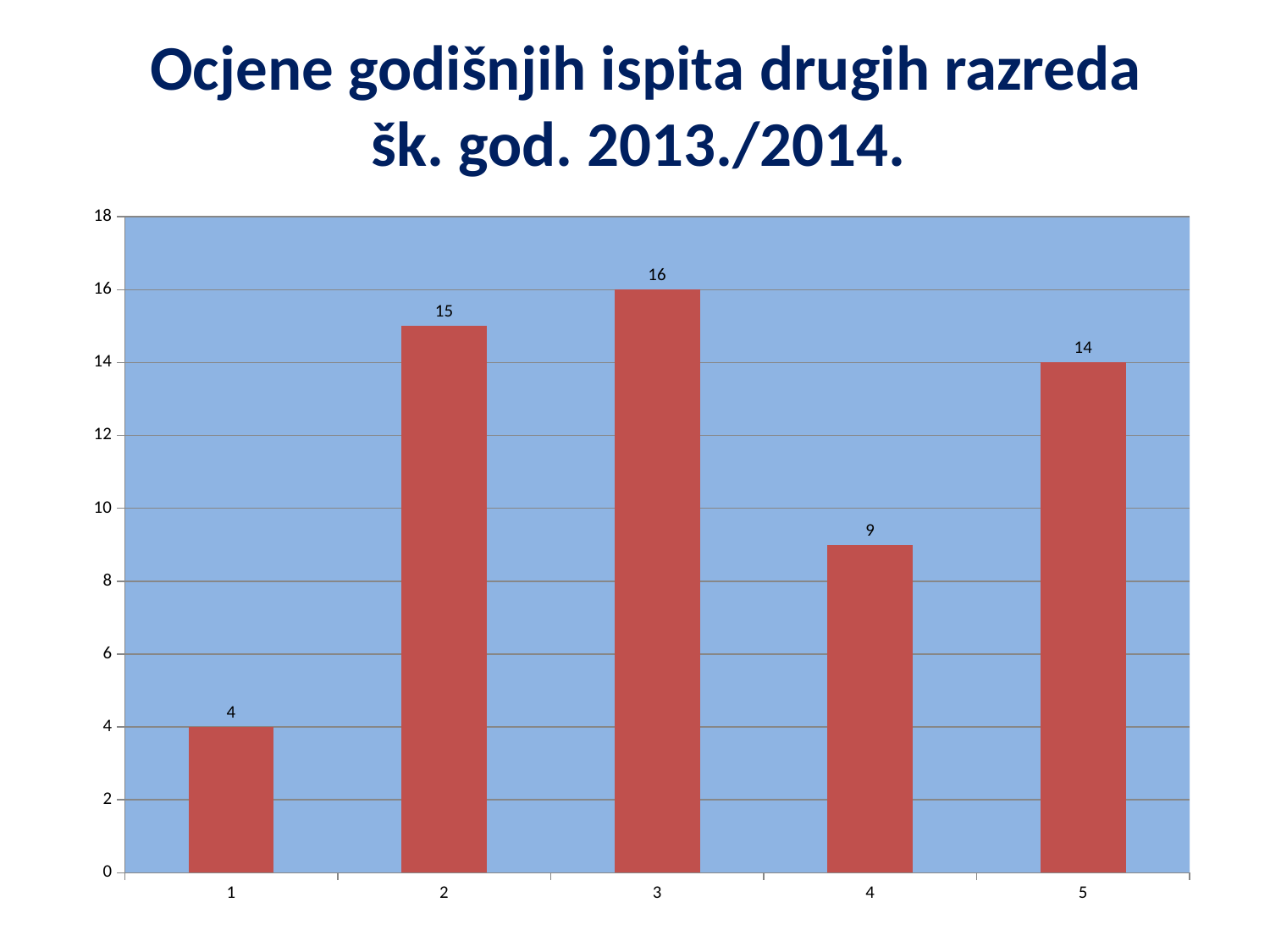

# Ocjene godišnjih ispita drugih razreda šk. god. 2013./2014.

### Chart

| Category |  |
|---|---|